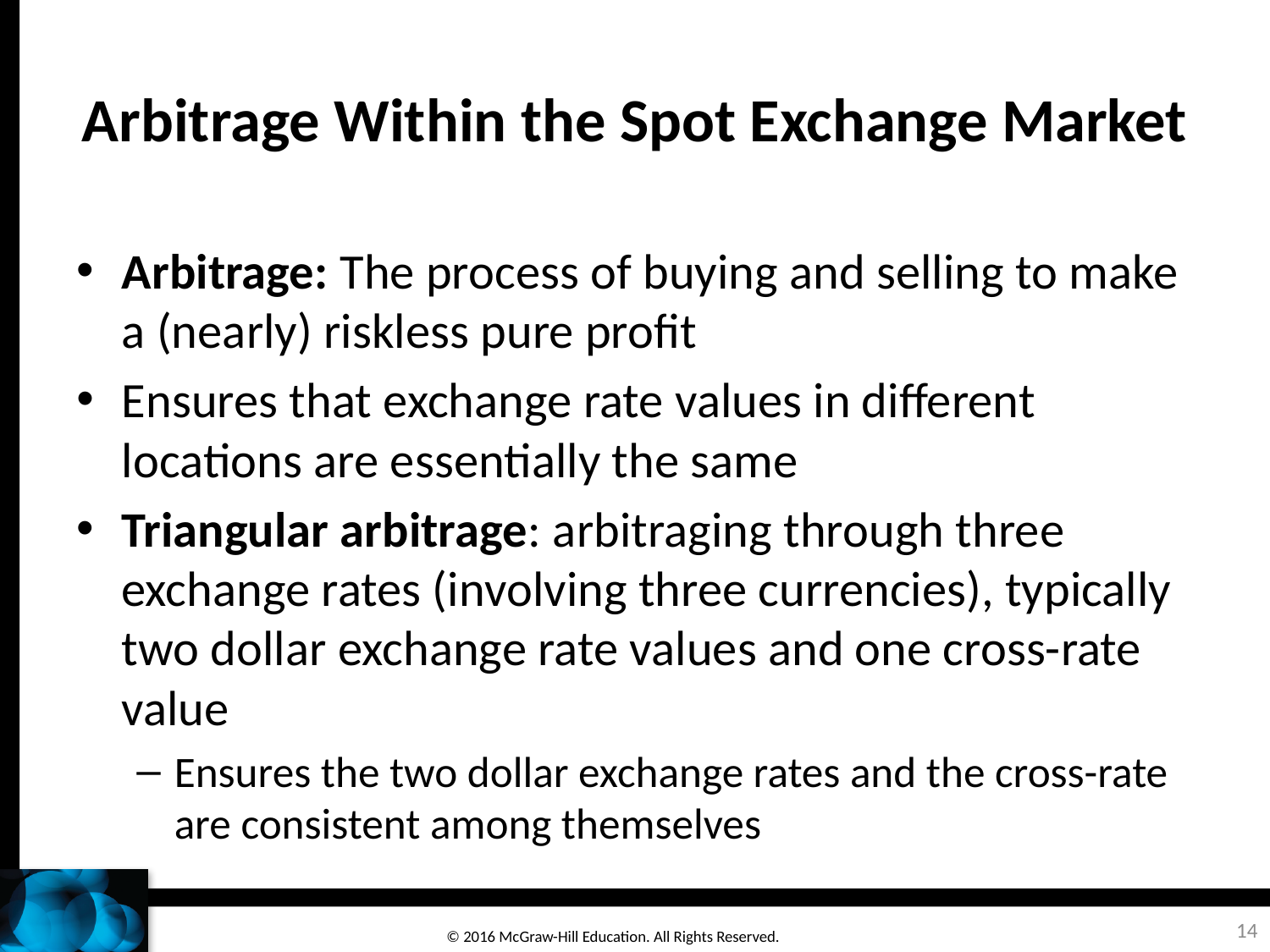

# Arbitrage Within the Spot Exchange Market
Arbitrage: The process of buying and selling to make a (nearly) riskless pure profit
Ensures that exchange rate values in different locations are essentially the same
Triangular arbitrage: arbitraging through three exchange rates (involving three currencies), typically two dollar exchange rate values and one cross-rate value
Ensures the two dollar exchange rates and the cross-rate are consistent among themselves

14
© 2016 McGraw-Hill Education. All Rights Reserved.